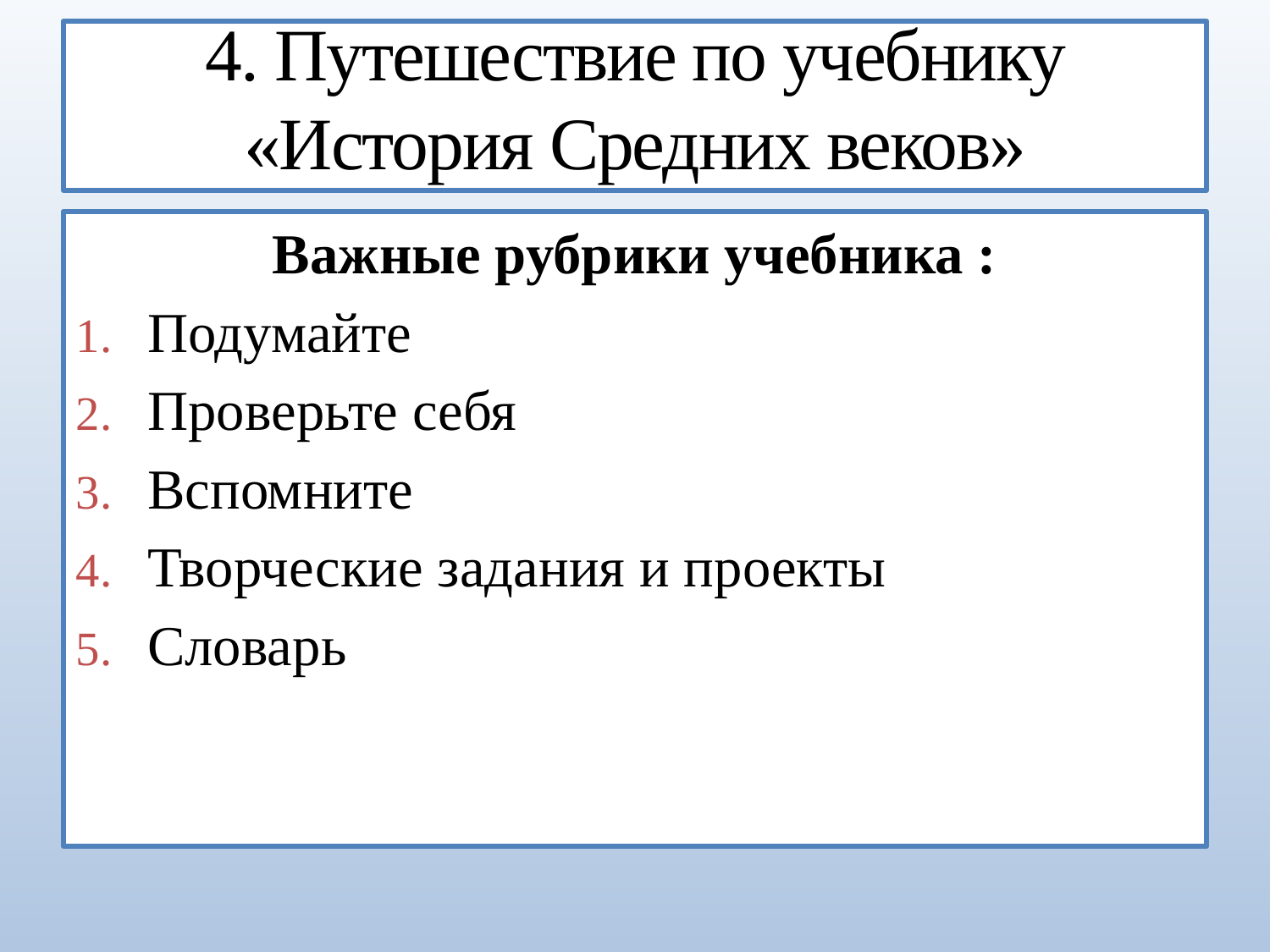

# 4. Путешествие по учебнику «История Средних веков»
Важные рубрики учебника :
Подумайте
Проверьте себя
Вспомните
Творческие задания и проекты
Словарь